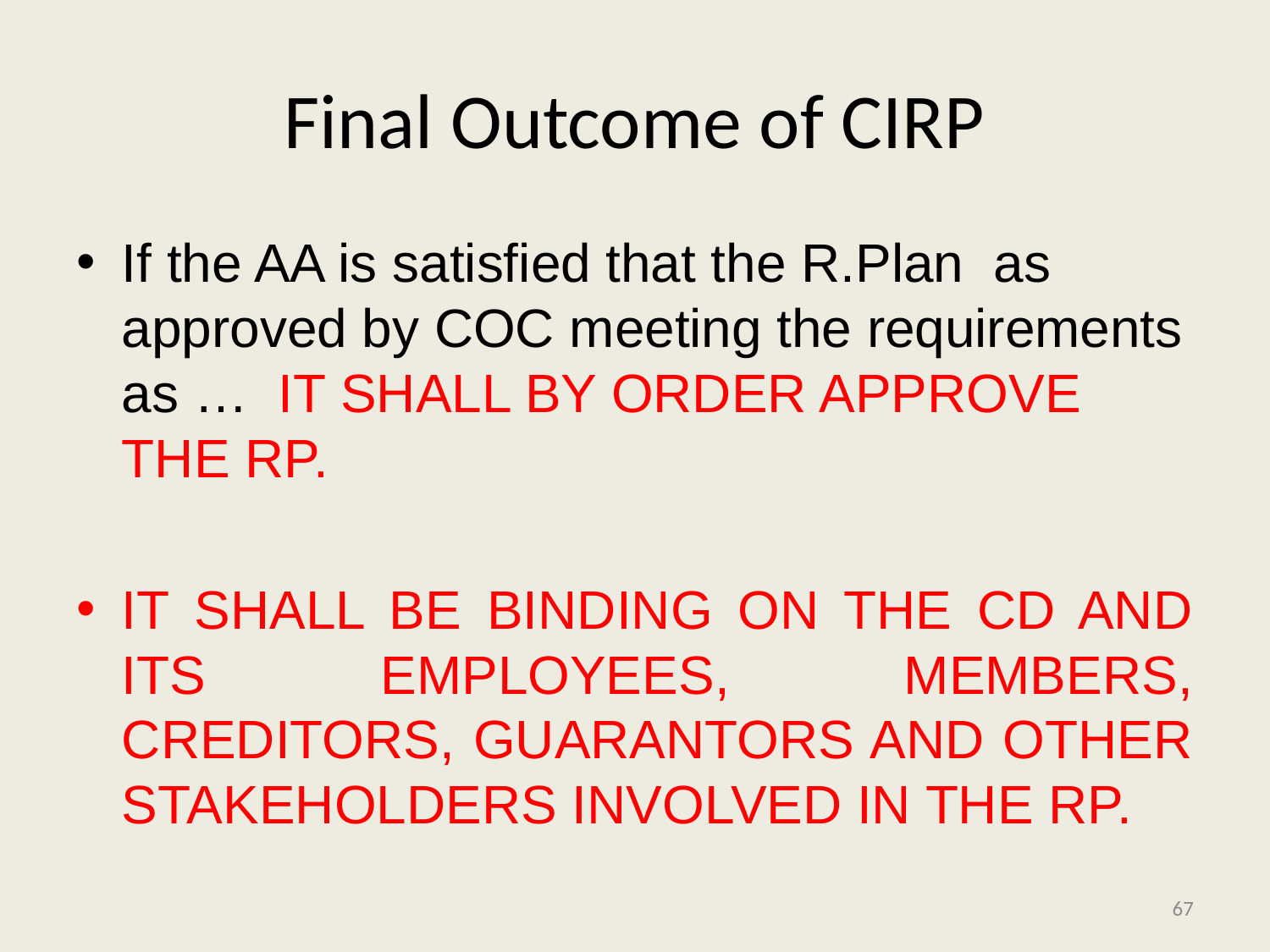

# Final Outcome of CIRP
If the AA is satisfied that the R.Plan  as approved by COC meeting the requirements as …  IT SHALL BY ORDER APPROVE THE RP.

IT SHALL BE BINDING ON THE CD AND ITS EMPLOYEES, MEMBERS, CREDITORS, GUARANTORS AND OTHER STAKEHOLDERS INVOLVED IN THE RP.
67